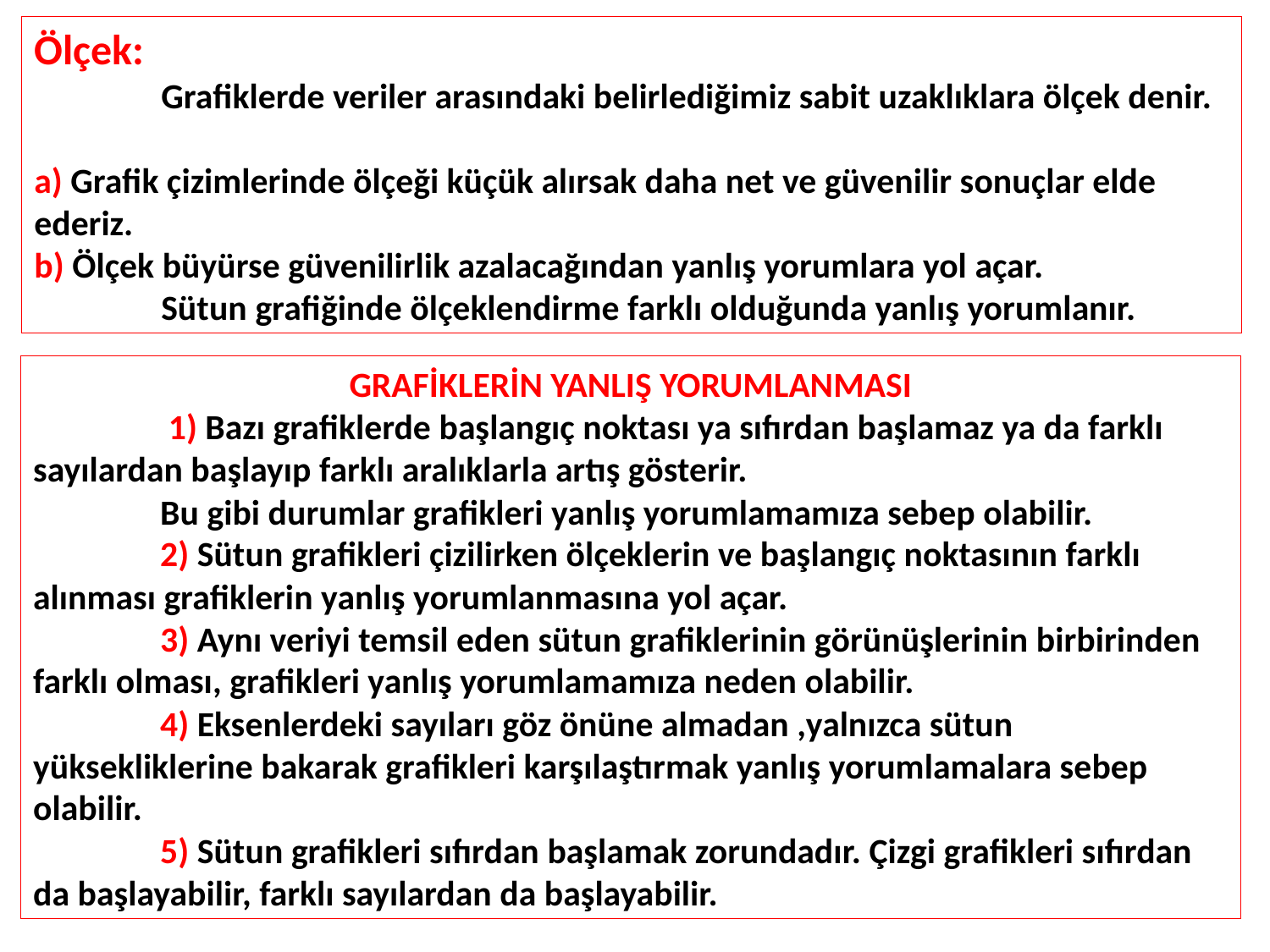

Ölçek:
	Grafiklerde veriler arasındaki belirlediğimiz sabit uzaklıklara ölçek denir.

a) Grafik çizimlerinde ölçeği küçük alırsak daha net ve güvenilir sonuçlar elde ederiz.
b) Ölçek büyürse güvenilirlik azalacağından yanlış yorumlara yol açar.
	Sütun grafiğinde ölçeklendirme farklı olduğunda yanlış yorumlanır.
GRAFİKLERİN YANLIŞ YORUMLANMASI
	 1) Bazı grafiklerde başlangıç noktası ya sıfırdan başlamaz ya da farklı sayılardan başlayıp farklı aralıklarla artış gösterir.
	Bu gibi durumlar grafikleri yanlış yorumlamamıza sebep olabilir.
	2) Sütun grafikleri çizilirken ölçeklerin ve başlangıç noktasının farklı alınması grafiklerin yanlış yorumlanmasına yol açar.
	3) Aynı veriyi temsil eden sütun grafiklerinin görünüşlerinin birbirinden farklı olması, grafikleri yanlış yorumlamamıza neden olabilir.
	4) Eksenlerdeki sayıları göz önüne almadan ,yalnızca sütun yüksekliklerine bakarak grafikleri karşılaştırmak yanlış yorumlamalara sebep olabilir.
	5) Sütun grafikleri sıfırdan başlamak zorundadır. Çizgi grafikleri sıfırdan da başlayabilir, farklı sayılardan da başlayabilir.